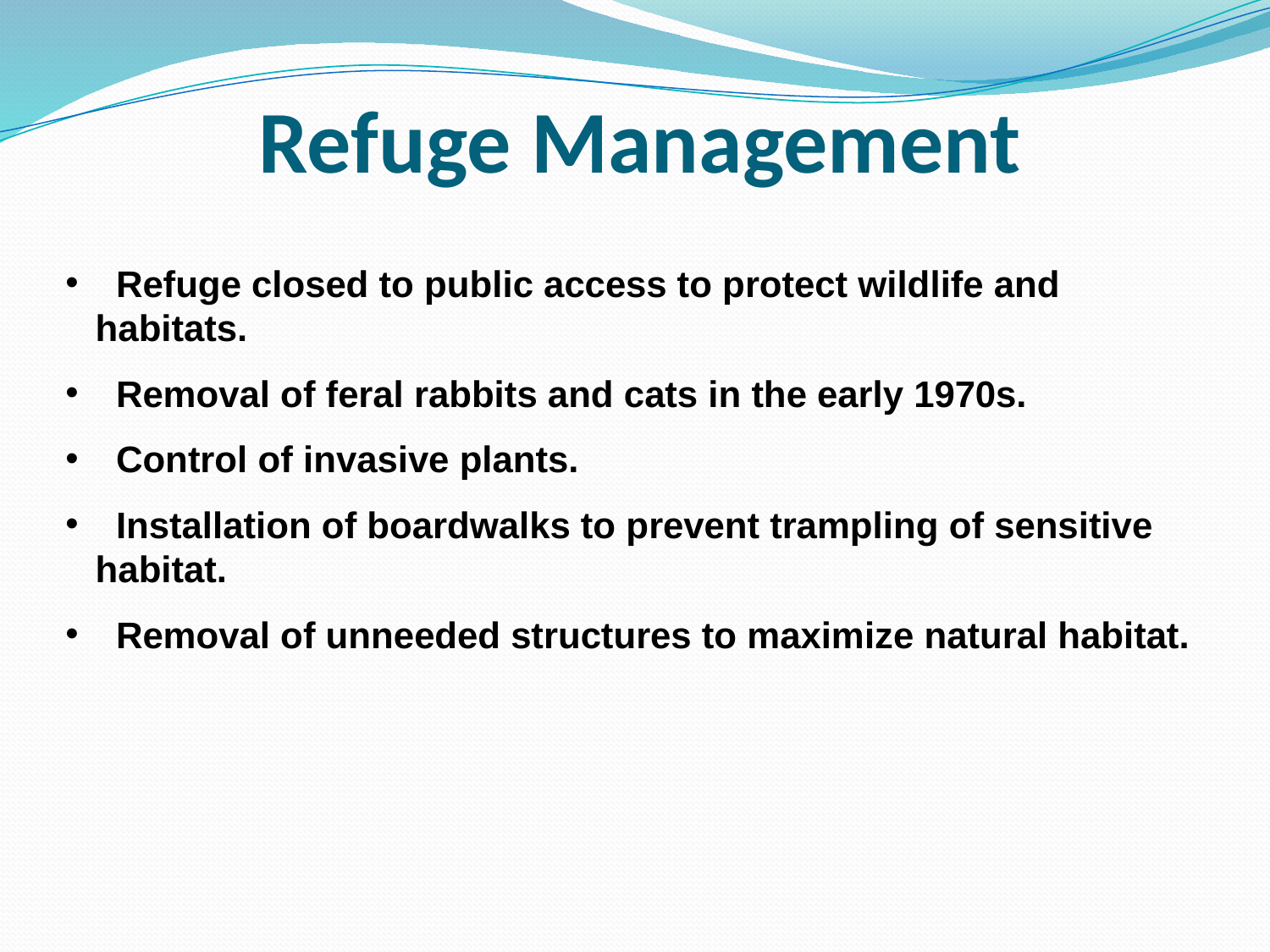

# Refuge Management
  Refuge closed to public access to protect wildlife and habitats.
  Removal of feral rabbits and cats in the early 1970s.
  Control of invasive plants.
  Installation of boardwalks to prevent trampling of sensitive     habitat.
  Removal of unneeded structures to maximize natural habitat.